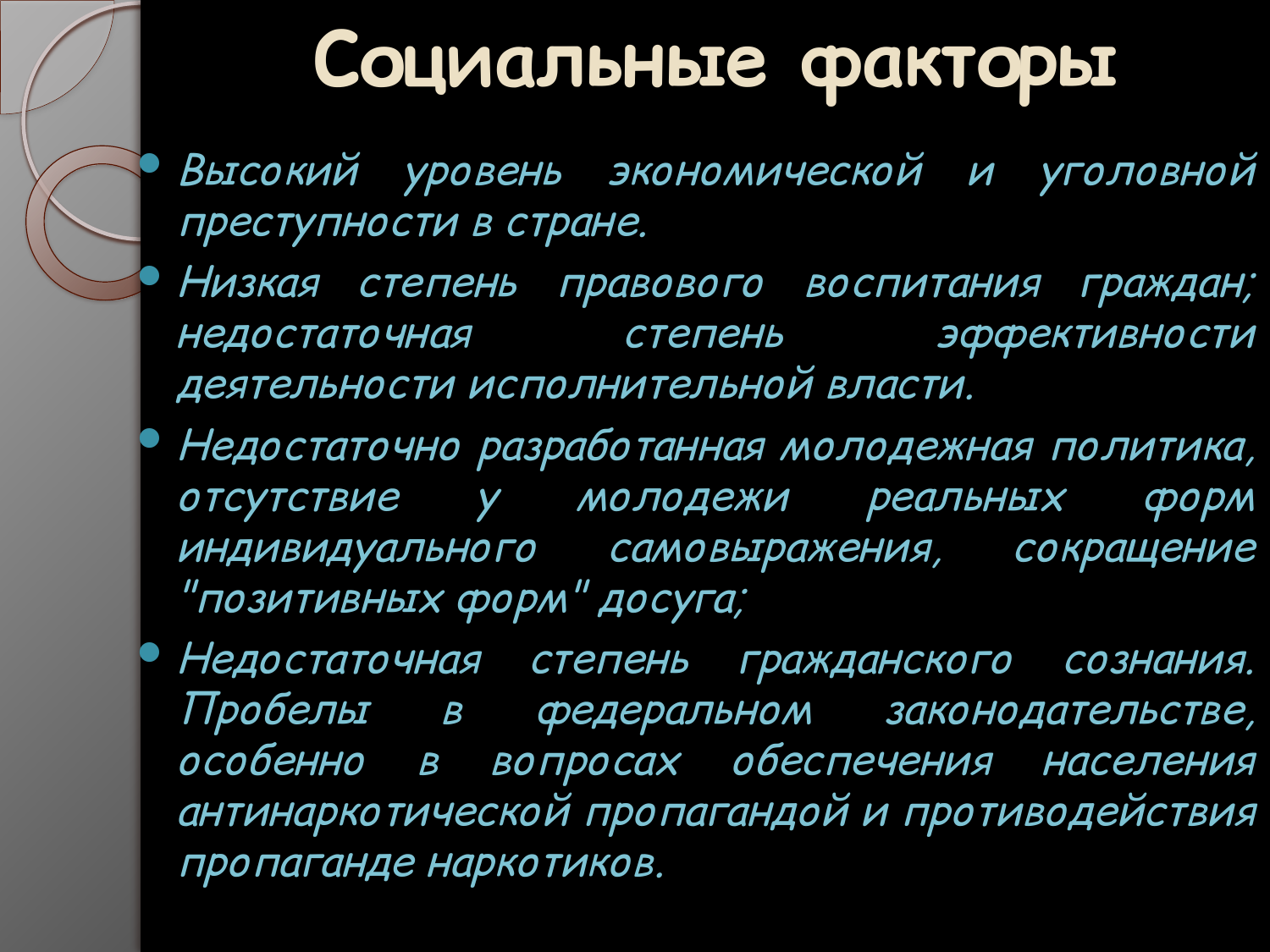

# Социальные факторы
Высокий уровень экономической и уголовной преступности в стране.
Низкая степень правового воспитания граждан; недостаточная степень эффективности деятельности исполнительной власти.
Недостаточно разработанная молодежная политика, отсутствие у молодежи реальных форм индивидуального самовыражения, сокращение "позитивных форм" досуга;
Недостаточная степень гражданского сознания. Пробелы в федеральном законодательстве, особенно в вопросах обеспечения населения антинаркотической пропагандой и противодействия пропаганде наркотиков.